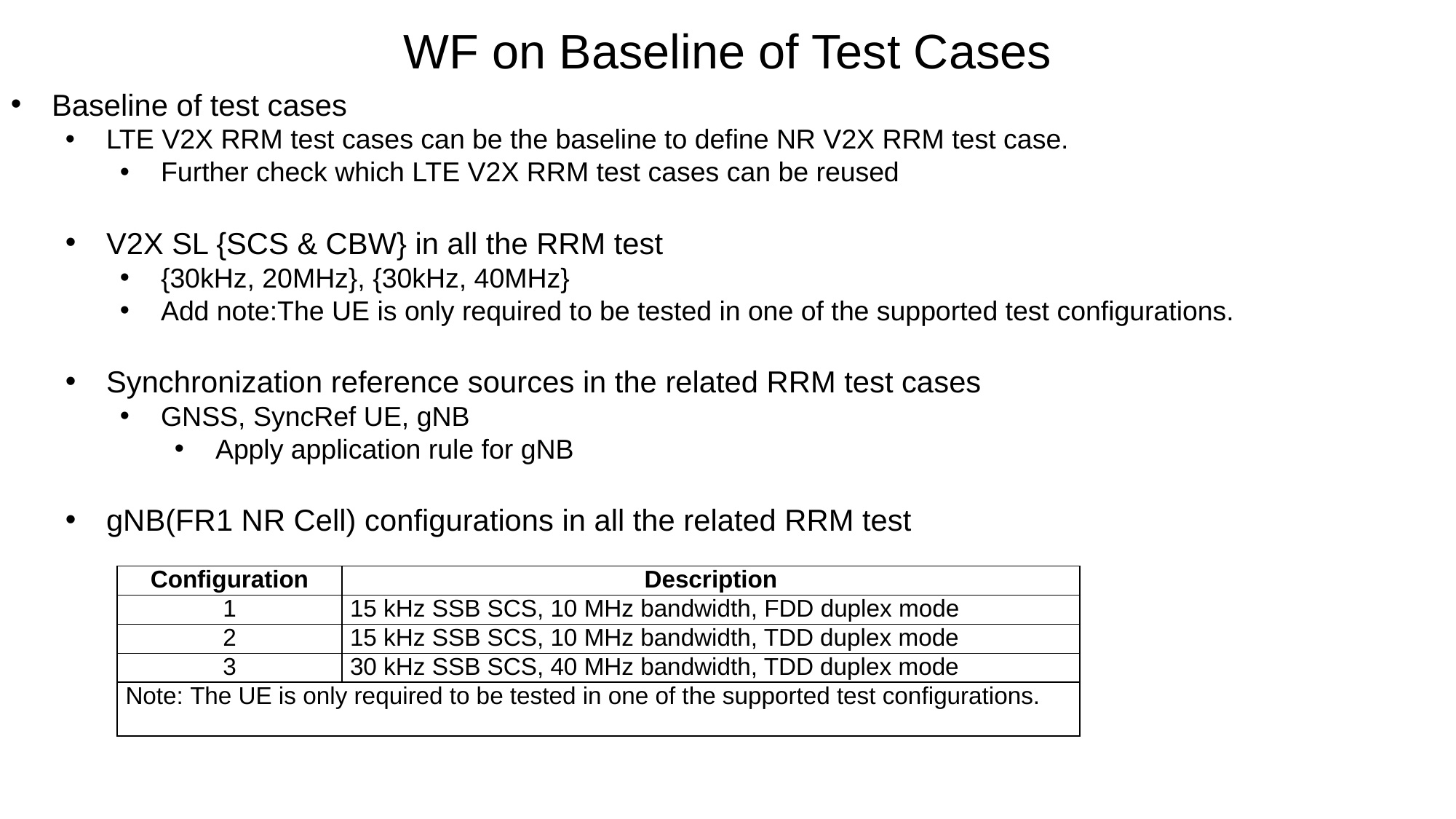

WF on Baseline of Test Cases
Baseline of test cases
LTE V2X RRM test cases can be the baseline to define NR V2X RRM test case.
Further check which LTE V2X RRM test cases can be reused

V2X SL {SCS & CBW} in all the RRM test
{30kHz, 20MHz}, {30kHz, 40MHz}
Add note:The UE is only required to be tested in one of the supported test configurations.

Synchronization reference sources in the related RRM test cases
GNSS, SyncRef UE, gNB
Apply application rule for gNB

gNB(FR1 NR Cell) configurations in all the related RRM test

| Configuration | Description |
| --- | --- |
| 1 | 15 kHz SSB SCS, 10 MHz bandwidth, FDD duplex mode |
| 2 | 15 kHz SSB SCS, 10 MHz bandwidth, TDD duplex mode |
| 3 | 30 kHz SSB SCS, 40 MHz bandwidth, TDD duplex mode |
| Note: The UE is only required to be tested in one of the supported test configurations. |  |